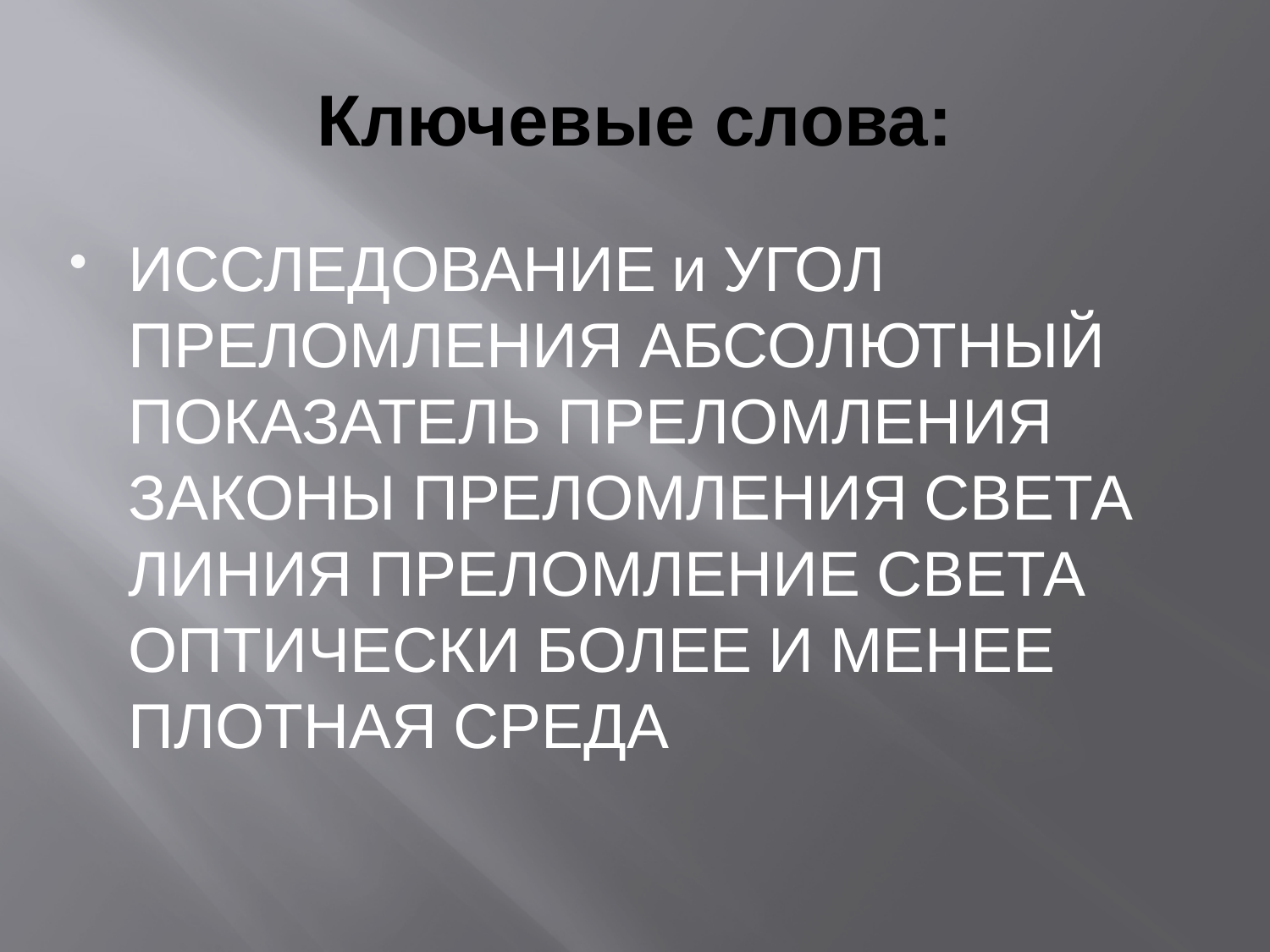

# Ключевые слова:
ИССЛЕДОВАНИЕ и УГОЛ ПРЕЛОМЛЕНИЯ АБСОЛЮТНЫЙ ПОКАЗАТЕЛЬ ПРЕЛОМЛЕНИЯ ЗАКОНЫ ПРЕЛОМЛЕНИЯ СВЕТА ЛИНИЯ ПРЕЛОМЛЕНИЕ СВЕТА ОПТИЧЕСКИ БОЛЕЕ И МЕНЕЕ ПЛОТНАЯ СРЕДА